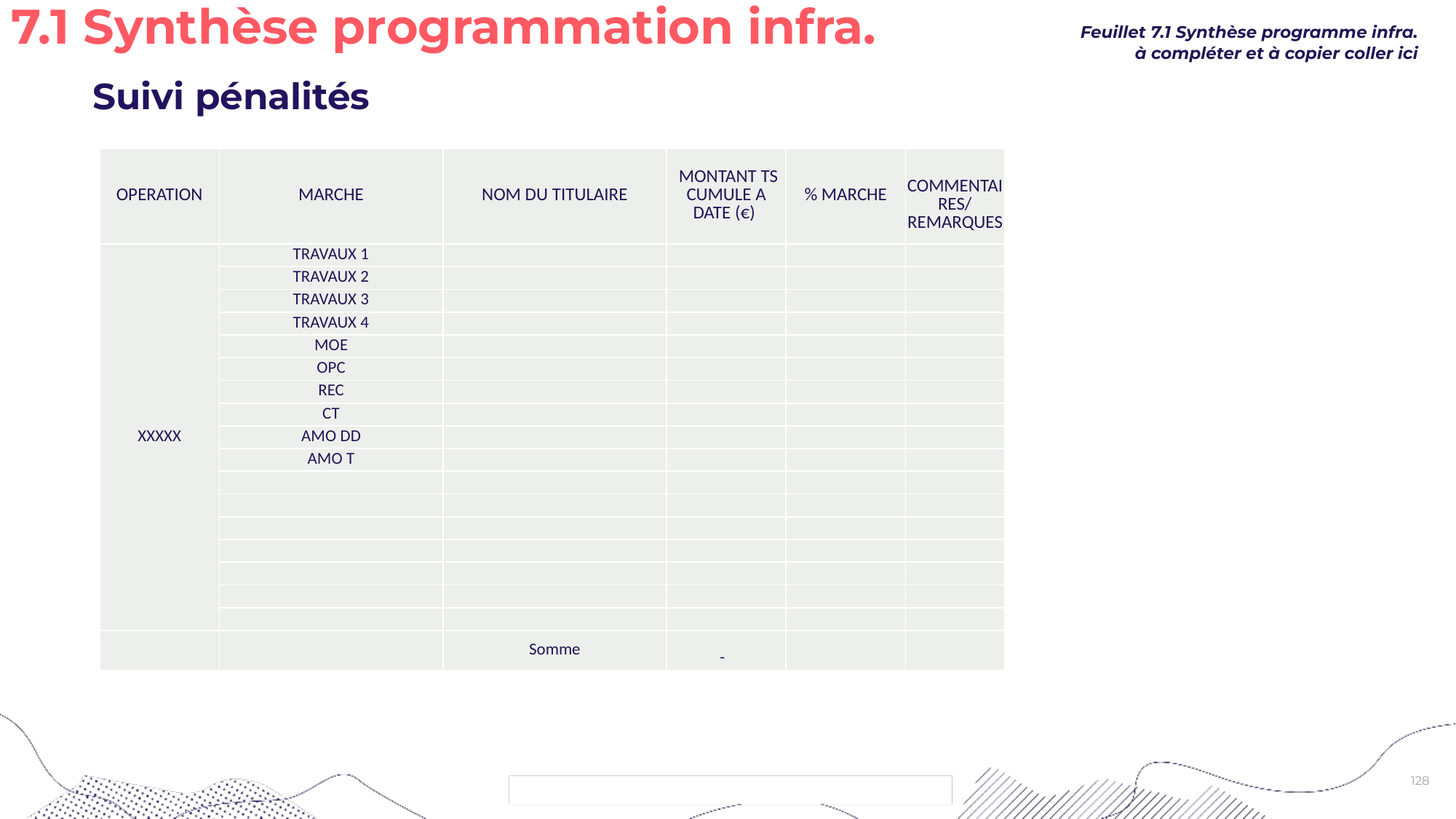

# 7.1 Synthèse programmation infra.
Feuillet 7.1 Synthèse programme infra. à compléter et à copier coller ici
Suivi pénalités
| OPERATION | MARCHE | NOM DU TITULAIRE | MONTANT TS CUMULE A DATE (€) | % MARCHE | COMMENTAIRES/ REMARQUES |
| --- | --- | --- | --- | --- | --- |
| XXXXX | TRAVAUX 1 |  |  |  |  |
|  | TRAVAUX 2 |  |  |  |  |
|  | TRAVAUX 3 |  |  |  |  |
|  | TRAVAUX 4 |  |  |  |  |
|  | MOE |  |  |  |  |
|  | OPC |  |  |  |  |
|  | REC |  |  |  |  |
|  | CT |  |  |  |  |
|  | AMO DD |  |  |  |  |
|  | AMO T |  |  |  |  |
|  |  |  |  |  |  |
|  |  |  |  |  |  |
|  |  |  |  |  |  |
|  |  |  |  |  |  |
|  |  |  |  |  |  |
|  |  |  |  |  |  |
|  |  |  |  |  |  |
|  |  | Somme | - |  |  |
128